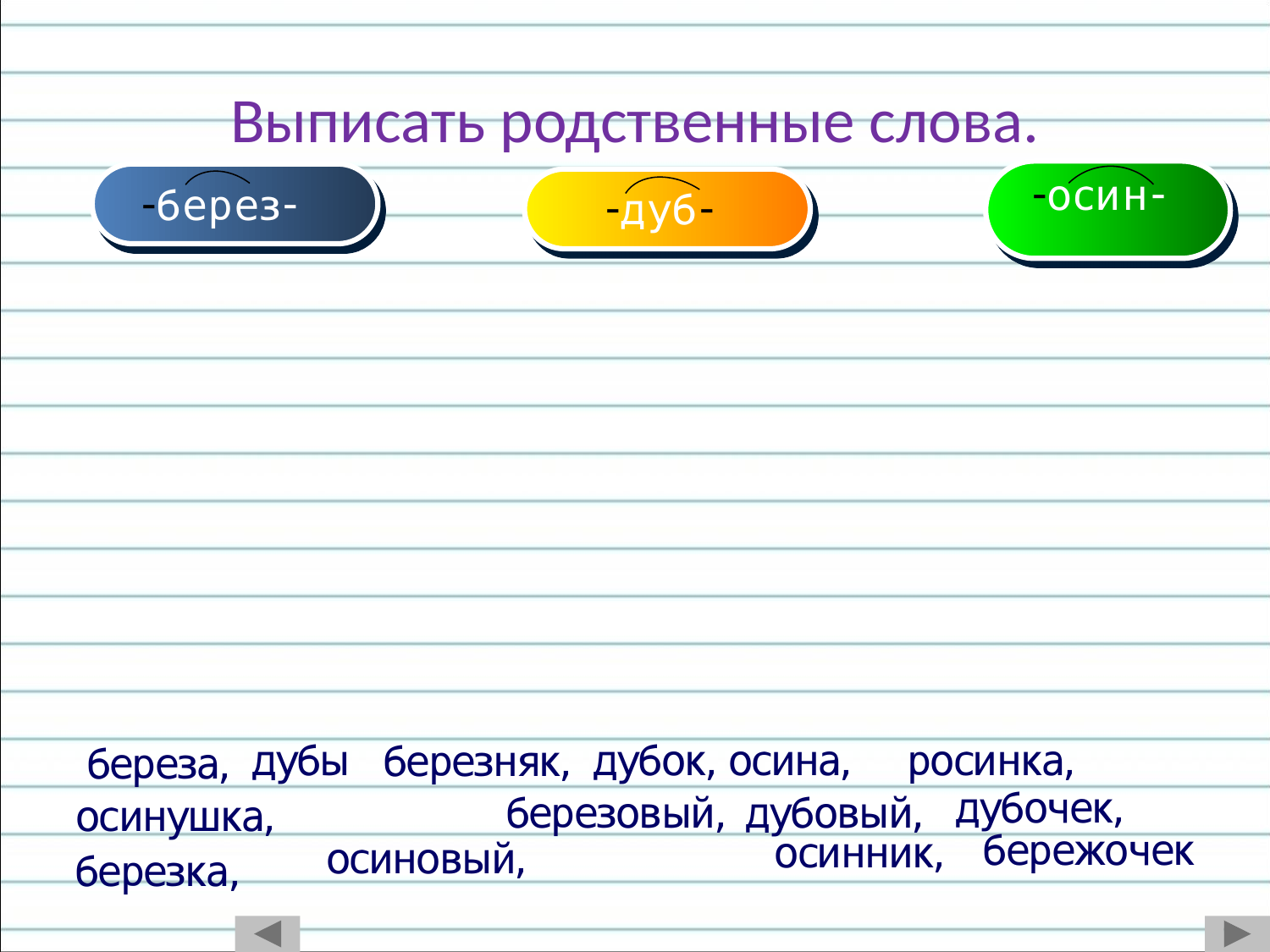

# Выписать родственные слова.

-осин-

-берез-
-дуб-

дубы
дубок,
осина,
росинка,
 березняк,
 береза,
дубочек,
березовый,
дубовый,
осинушка,
бережочек
 осинник,
осиновый,
березка,